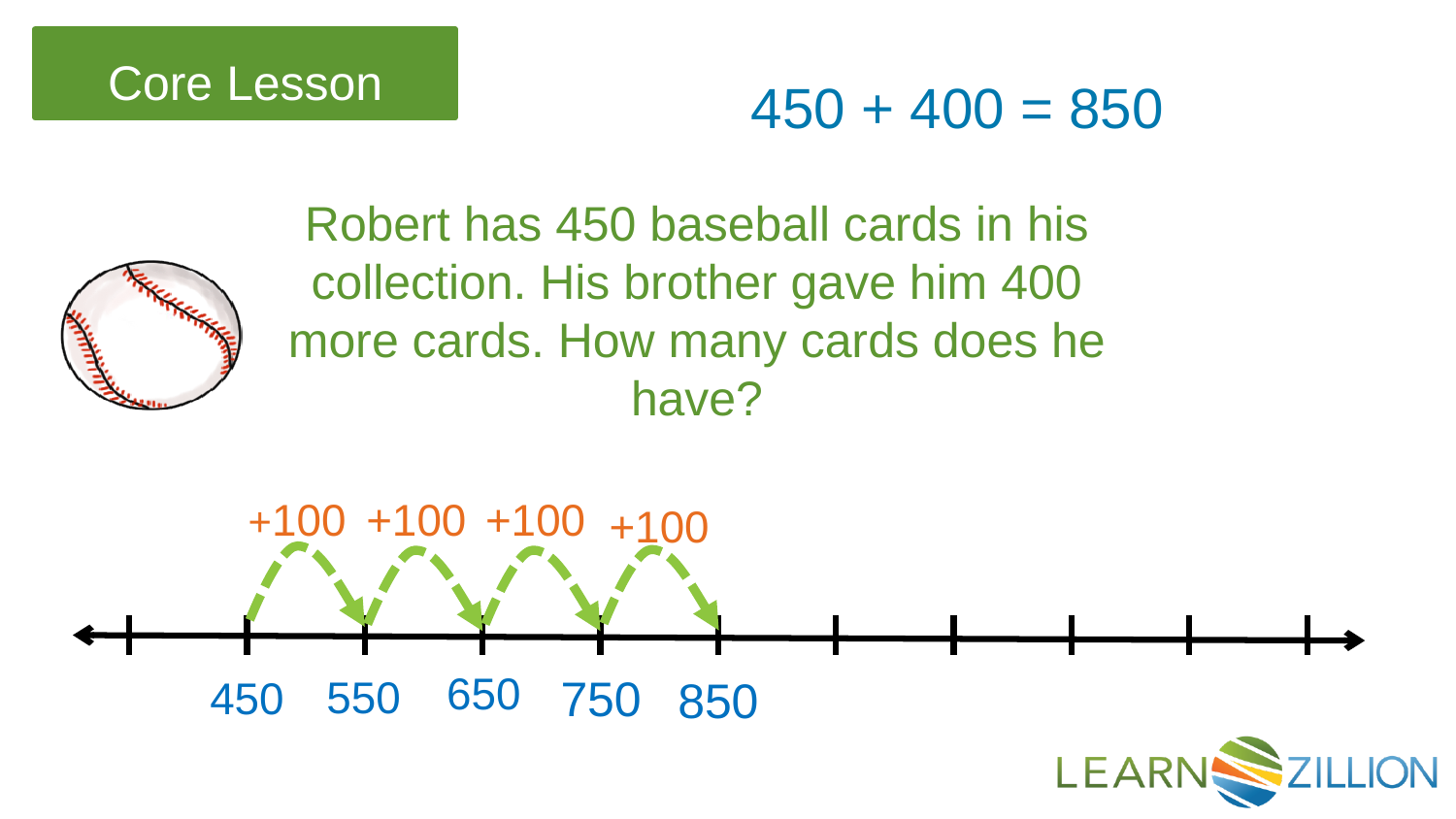

450 + 400 = 850
Robert has 450 baseball cards in his collection. His brother gave him 400 more cards. How many cards does he have?

+100
+100
+100
+100

650
750
550
450
850